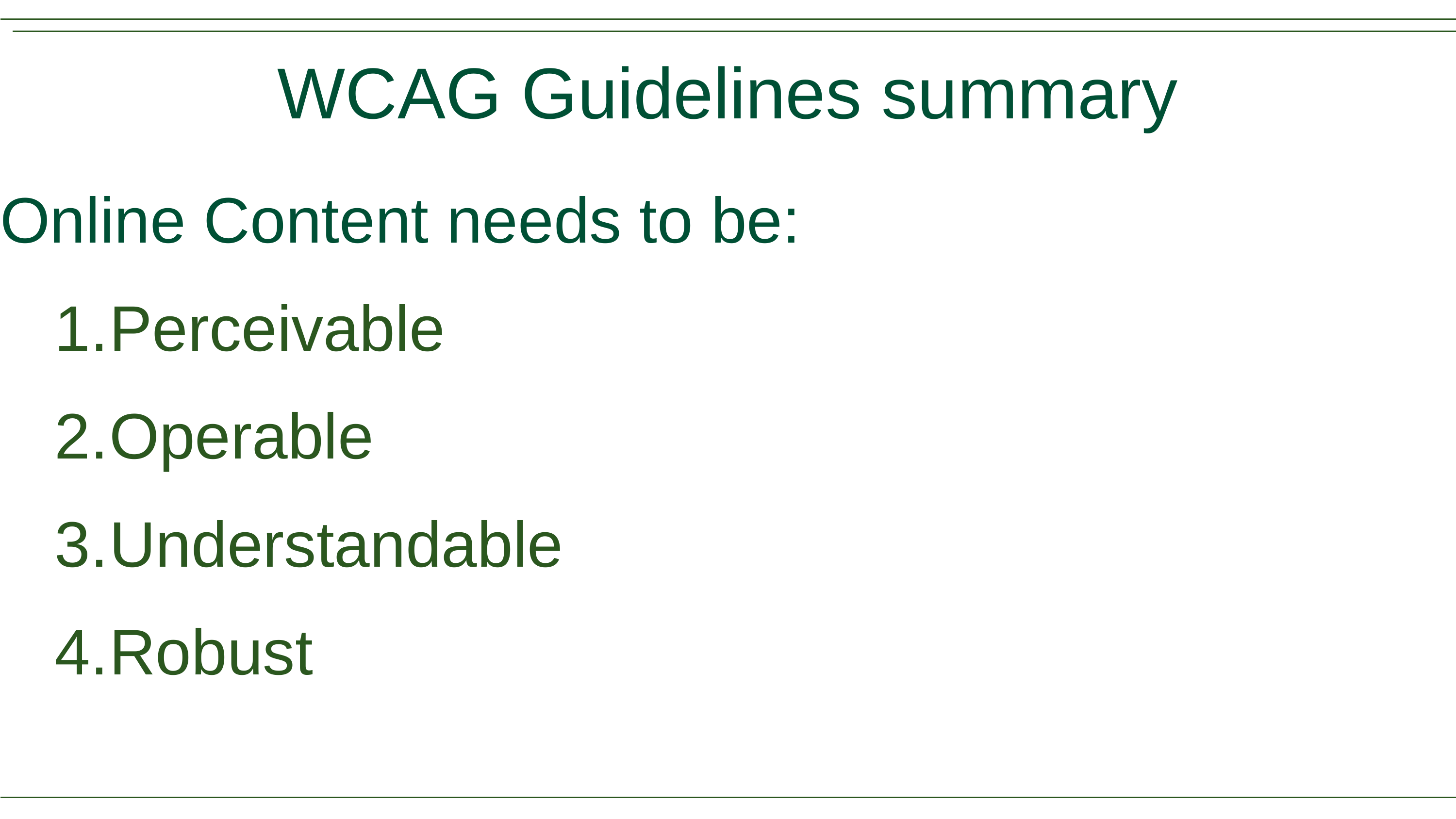

WCAG Guidelines summary

Online Content needs to be:
Perceivable
Operable
Understandable
Robust